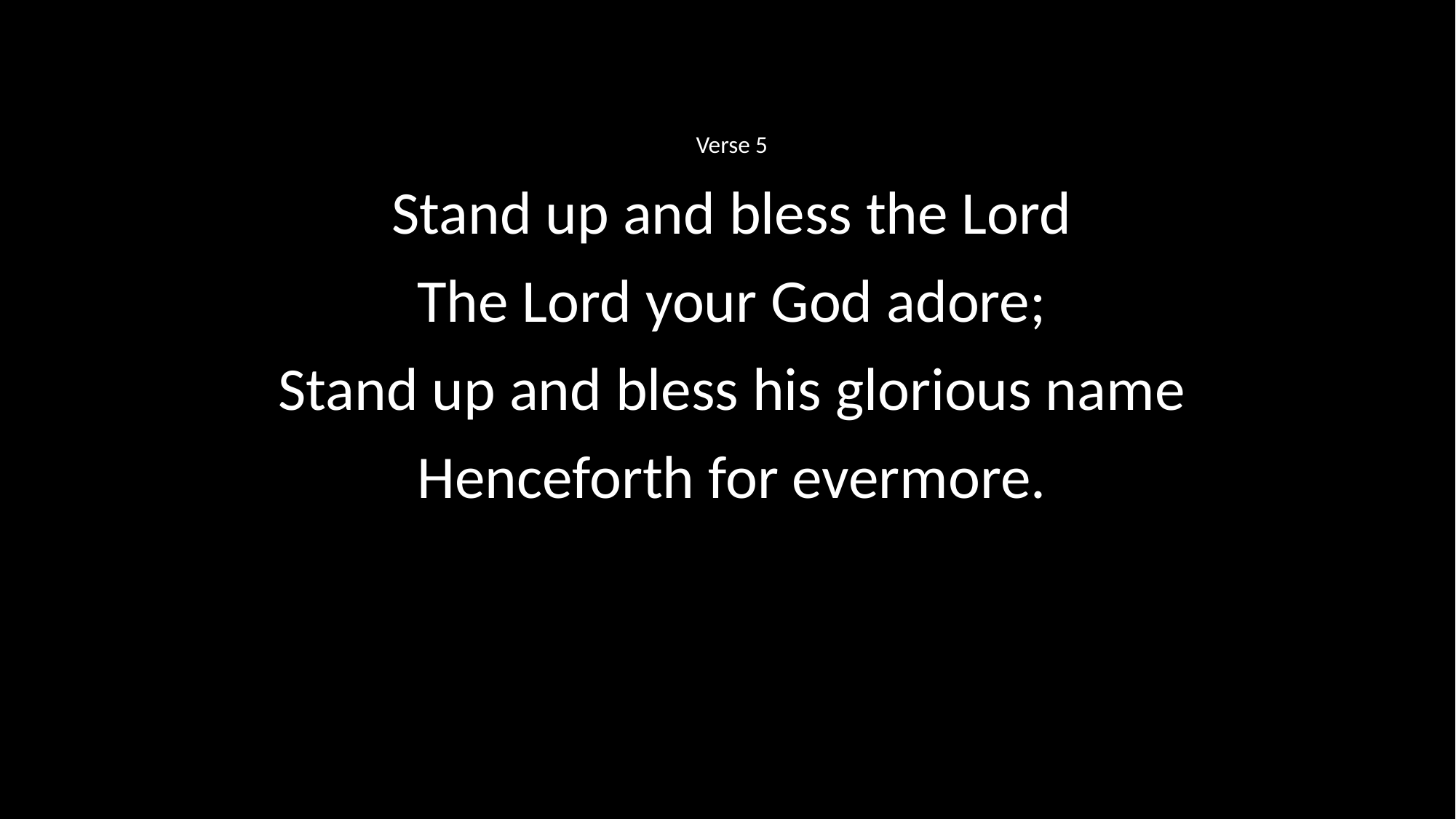

Verse 5
Stand up and bless the Lord
The Lord your God adore;
Stand up and bless his glorious name
Henceforth for evermore.